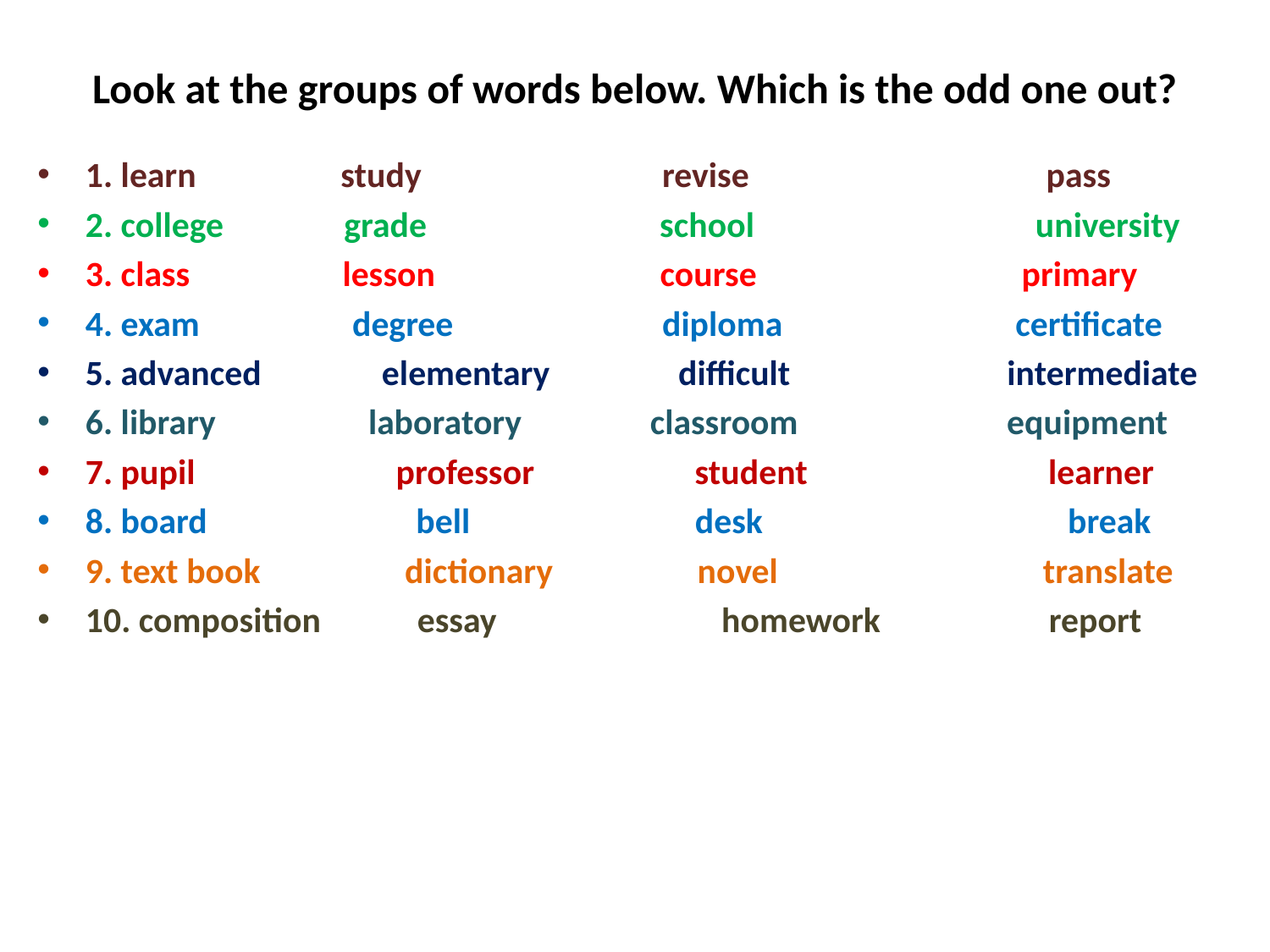

# Look at the groups of words below. Which is the odd one out?
1. learn                  study                              revise                                     pass
2. college               grade                             school                                   university
3. class                   lesson                            course                                 primary
4. exam                   degree                          diploma                             certificate
5. advanced               elementary                difficult                           intermediate
6. library                   laboratory                classroom                          equipment
7. pupil                         professor                    student                              learner
8. board                          bell                            desk                                      break
9. text book                  dictionary                  novel                                 translate
10. composition            essay                            homework                     report